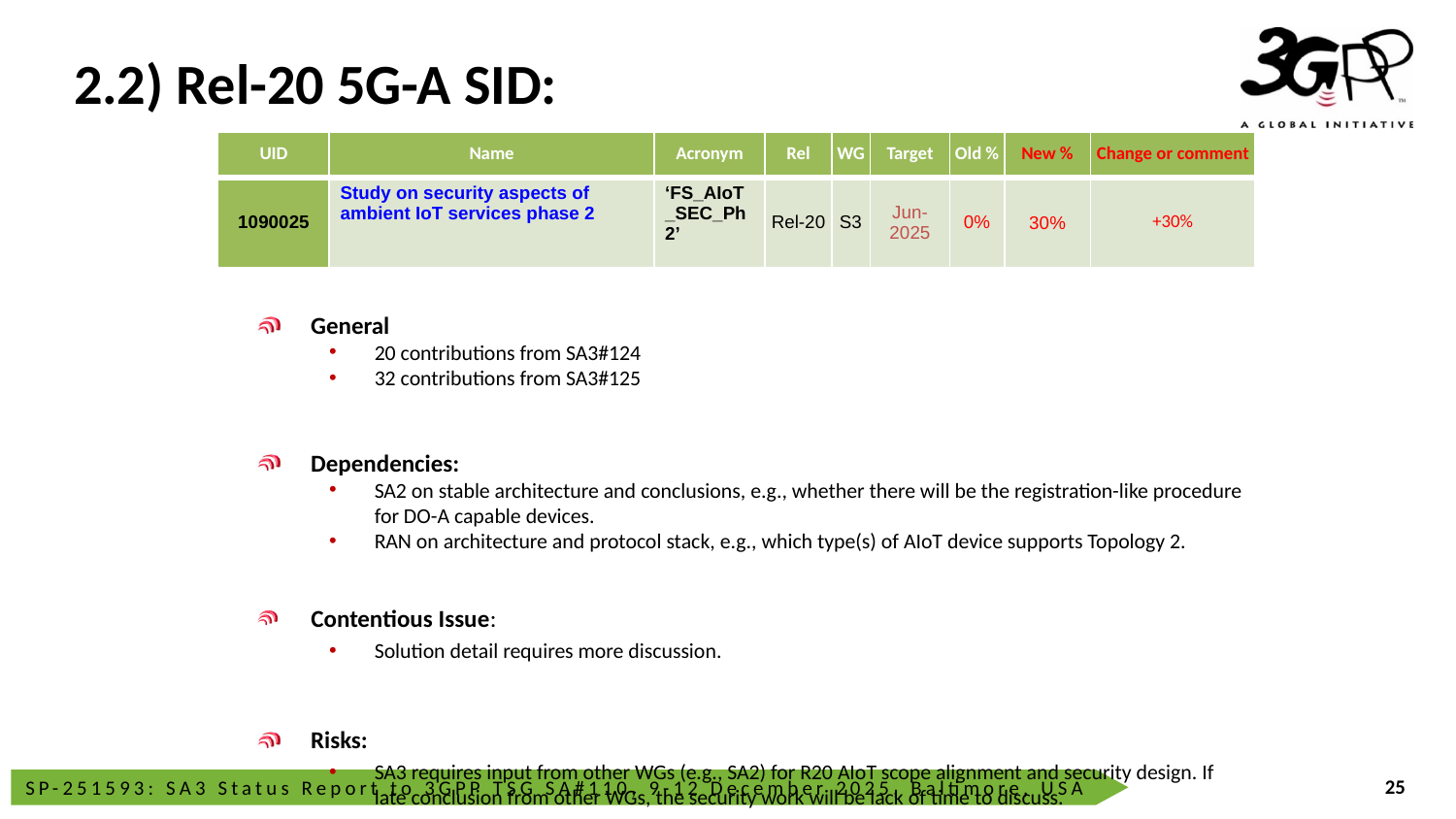

2.2) Rel-20 5G-A SID:
| UID | Name | Acronym | Rel | WG | Target | Old % | New % | Change or comment |
| --- | --- | --- | --- | --- | --- | --- | --- | --- |
| 1090025 | Study on security aspects of ambient IoT services phase 2 | ‘FS\_AIoT\_SEC\_Ph2’ | Rel-20 | S3 | Jun-2025 | 0% | 30% | +30% |
General
20 contributions from SA3#124
32 contributions from SA3#125

Dependencies:
SA2 on stable architecture and conclusions, e.g., whether there will be the registration-like procedure for DO-A capable devices.
RAN on architecture and protocol stack, e.g., which type(s) of AIoT device supports Topology 2.

Contentious Issue:
Solution detail requires more discussion.

Risks:
SA3 requires input from other WGs (e.g., SA2) for R20 AIoT scope alignment and security design. If late conclusion from other WGs, the security work will be lack of time to discuss.